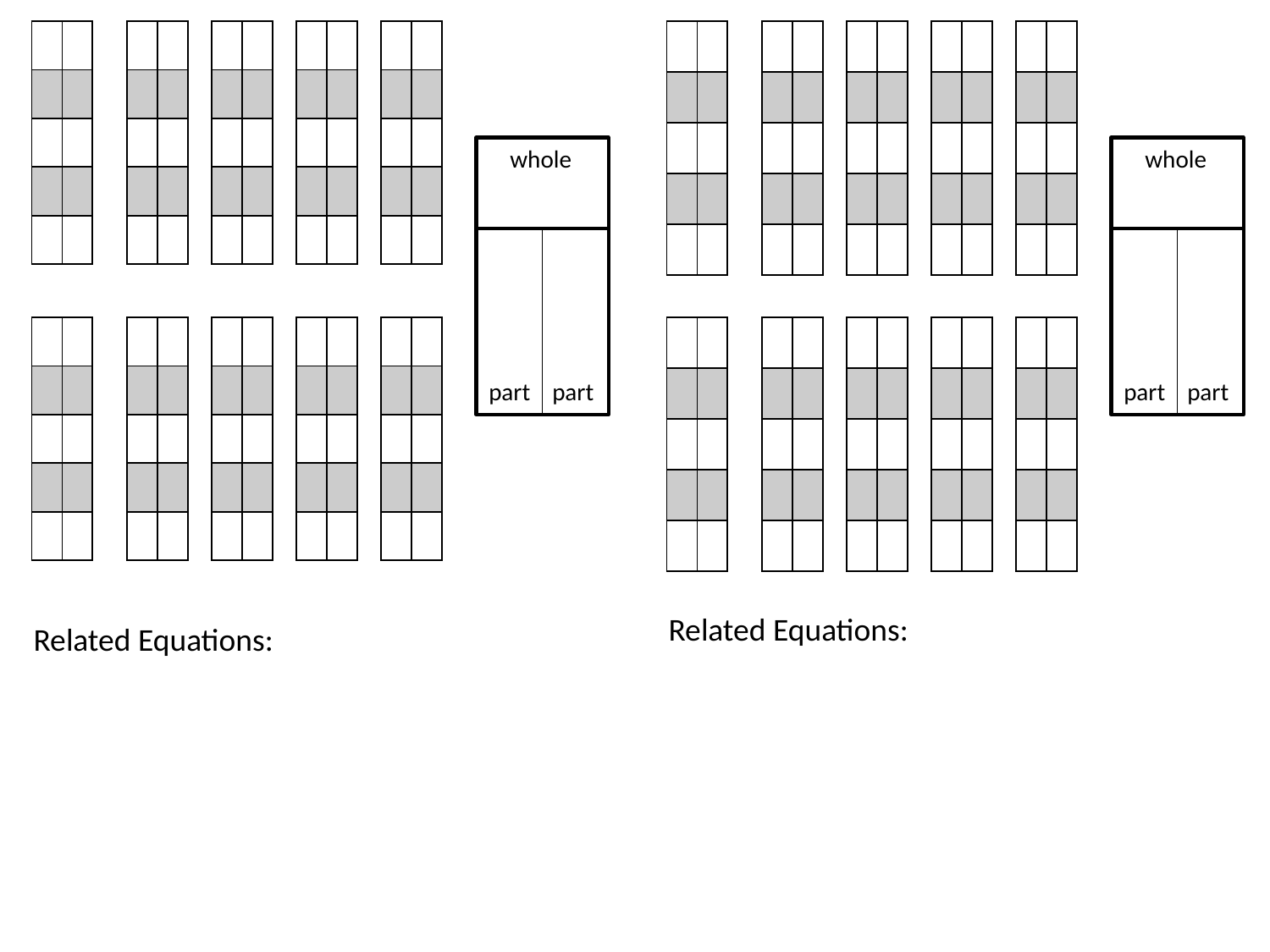

|  |  |
| --- | --- |
|  |  |
|  |  |
|  |  |
|  |  |
|  |  |
| --- | --- |
|  |  |
|  |  |
|  |  |
|  |  |
|  |  |
| --- | --- |
|  |  |
|  |  |
|  |  |
|  |  |
|  |  |
| --- | --- |
|  |  |
|  |  |
|  |  |
|  |  |
|  |  |
| --- | --- |
|  |  |
|  |  |
|  |  |
|  |  |
|  |  |
| --- | --- |
|  |  |
|  |  |
|  |  |
|  |  |
|  |  |
| --- | --- |
|  |  |
|  |  |
|  |  |
|  |  |
|  |  |
| --- | --- |
|  |  |
|  |  |
|  |  |
|  |  |
|  |  |
| --- | --- |
|  |  |
|  |  |
|  |  |
|  |  |
|  |  |
| --- | --- |
|  |  |
|  |  |
|  |  |
|  |  |

whole

whole

|  |  |
| --- | --- |
|  |  |
|  |  |
|  |  |
|  |  |
|  |  |
| --- | --- |
|  |  |
|  |  |
|  |  |
|  |  |
|  |  |
| --- | --- |
|  |  |
|  |  |
|  |  |
|  |  |
|  |  |
| --- | --- |
|  |  |
|  |  |
|  |  |
|  |  |
|  |  |
| --- | --- |
|  |  |
|  |  |
|  |  |
|  |  |
|  |  |
| --- | --- |
|  |  |
|  |  |
|  |  |
|  |  |
|  |  |
| --- | --- |
|  |  |
|  |  |
|  |  |
|  |  |
|  |  |
| --- | --- |
|  |  |
|  |  |
|  |  |
|  |  |
|  |  |
| --- | --- |
|  |  |
|  |  |
|  |  |
|  |  |
|  |  |
| --- | --- |
|  |  |
|  |  |
|  |  |
|  |  |
part
part
part
part
Related Equations:
Related Equations: